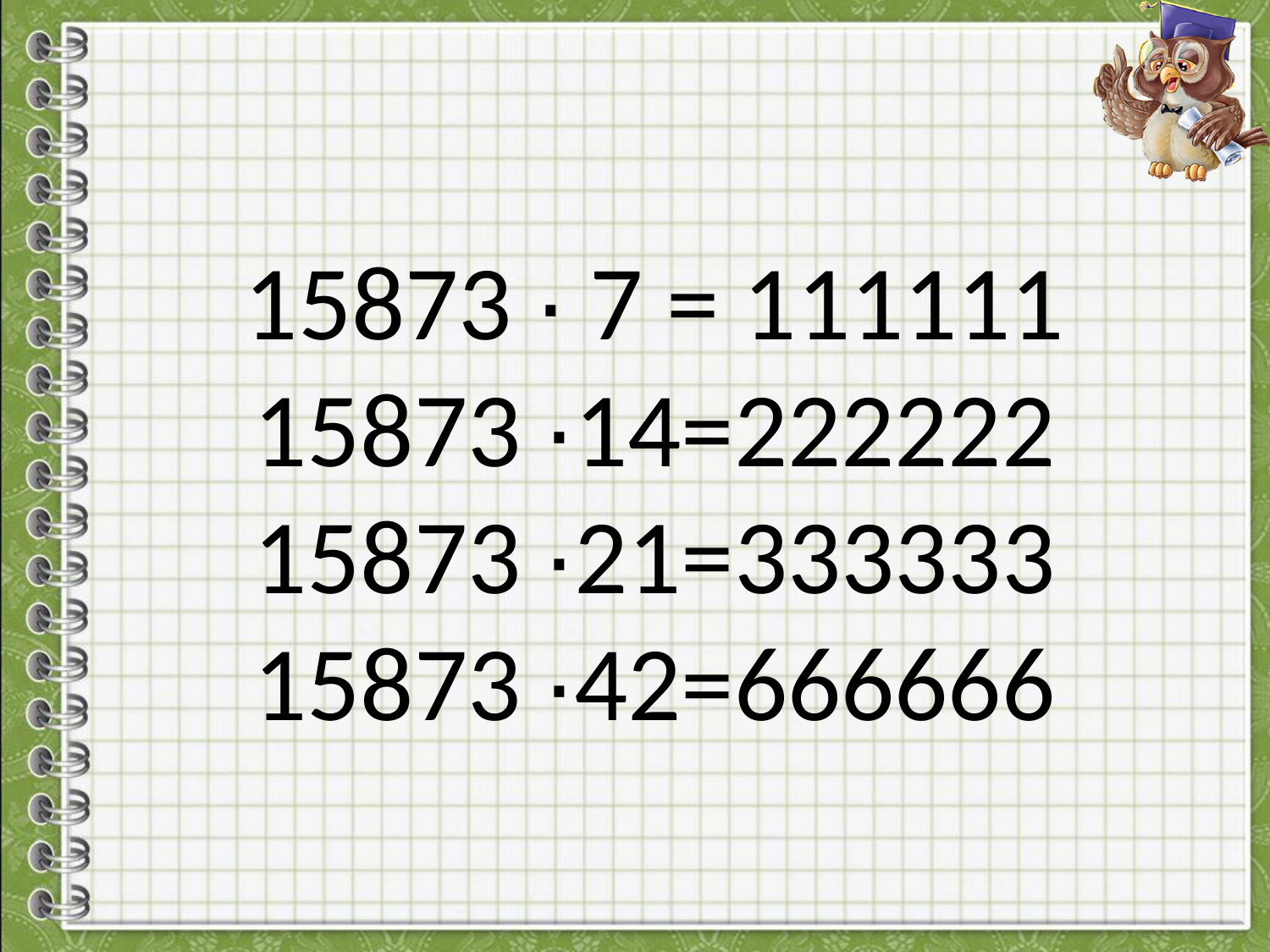

15873 ∙ 7 = 111111
15873 ∙14=222222
15873 ∙21=333333
15873 ∙42=666666